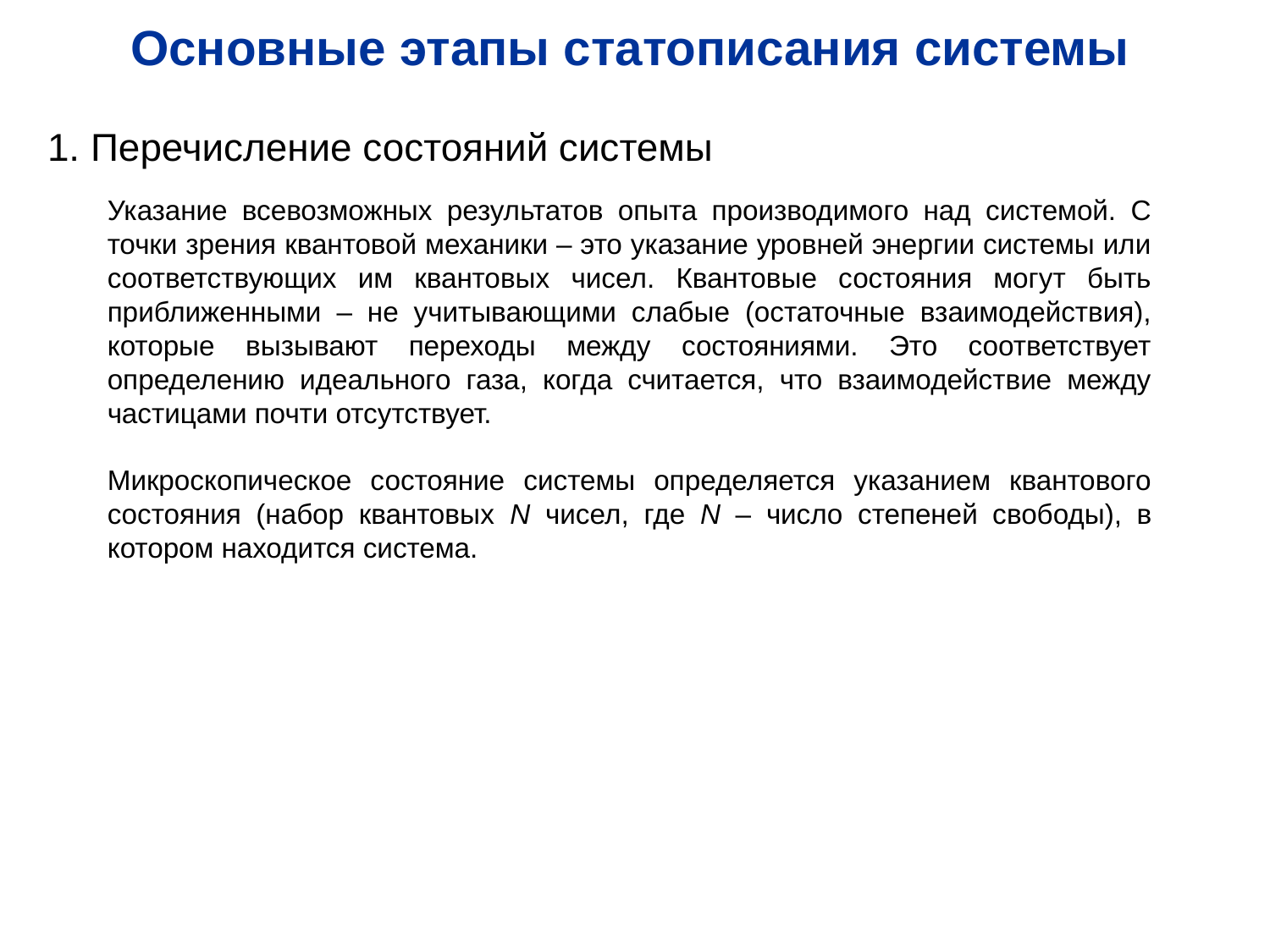

Основные этапы статописания системы
1. Перечисление состояний системы
Указание всевозможных результатов опыта производимого над системой. С точки зрения квантовой механики – это указание уровней энергии системы или соответствующих им квантовых чисел. Квантовые состояния могут быть приближенными – не учитывающими слабые (остаточные взаимодействия), которые вызывают переходы между состояниями. Это соответствует определению идеального газа, когда считается, что взаимодействие между частицами почти отсутствует.

Микроскопическое состояние системы определяется указанием квантового состояния (набор квантовых N чисел, где N – число степеней свободы), в котором находится система.